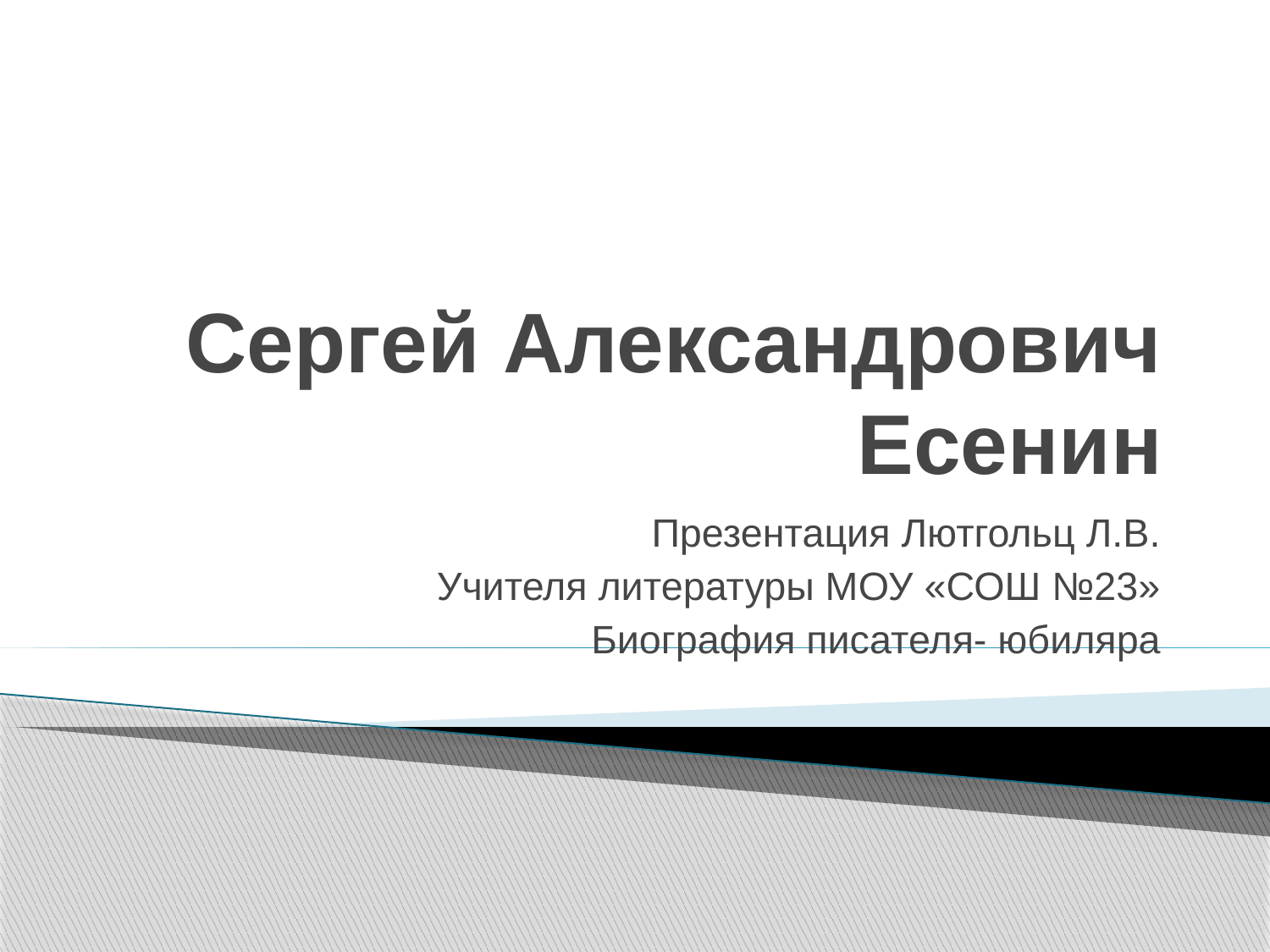

# Сергей Александрович Есенин
Презентация Лютгольц Л.В.
 Учителя литературы МОУ «СОШ №23»
Биография писателя- юбиляра